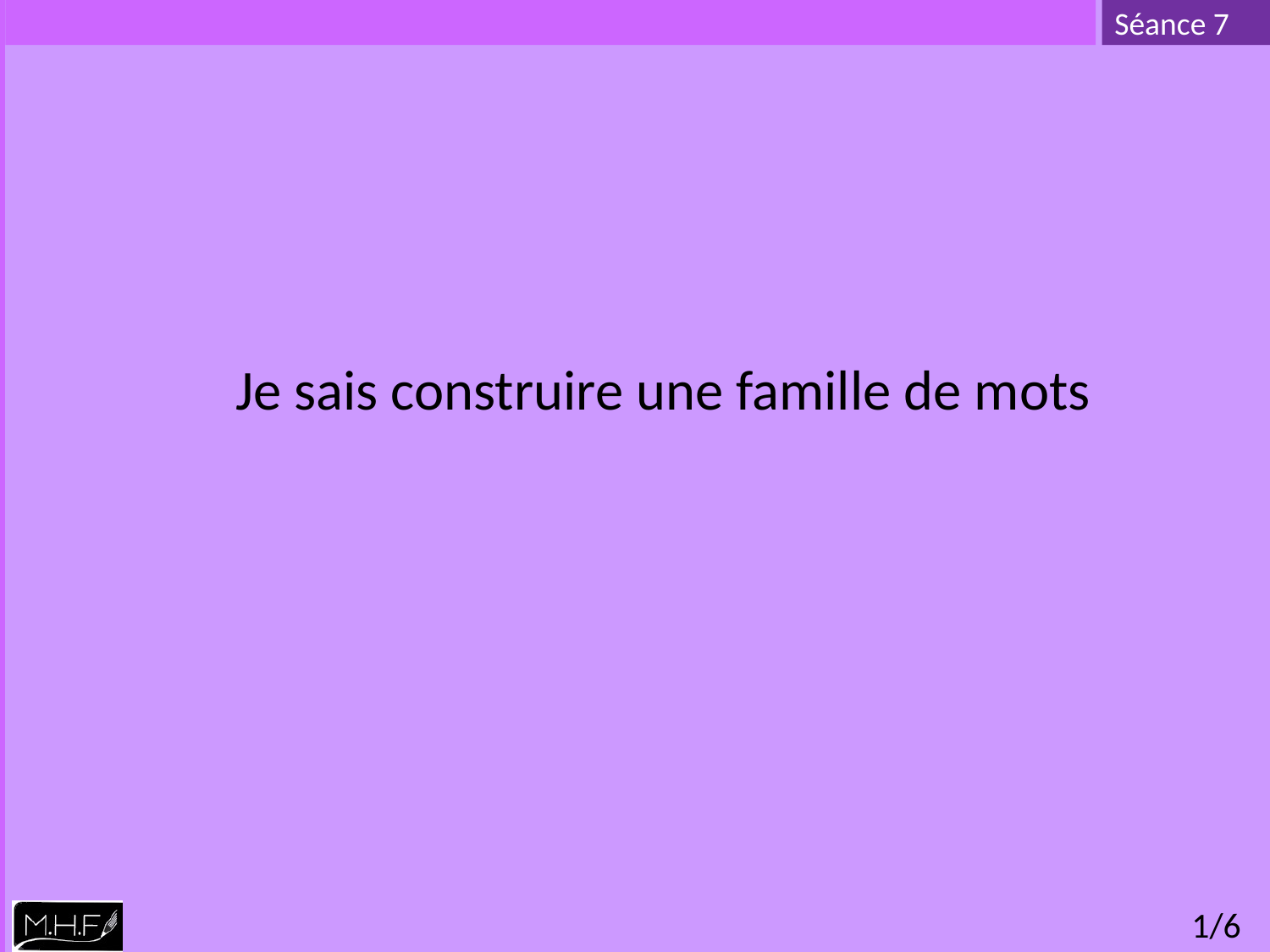

Je sais construire une famille de mots
1/6